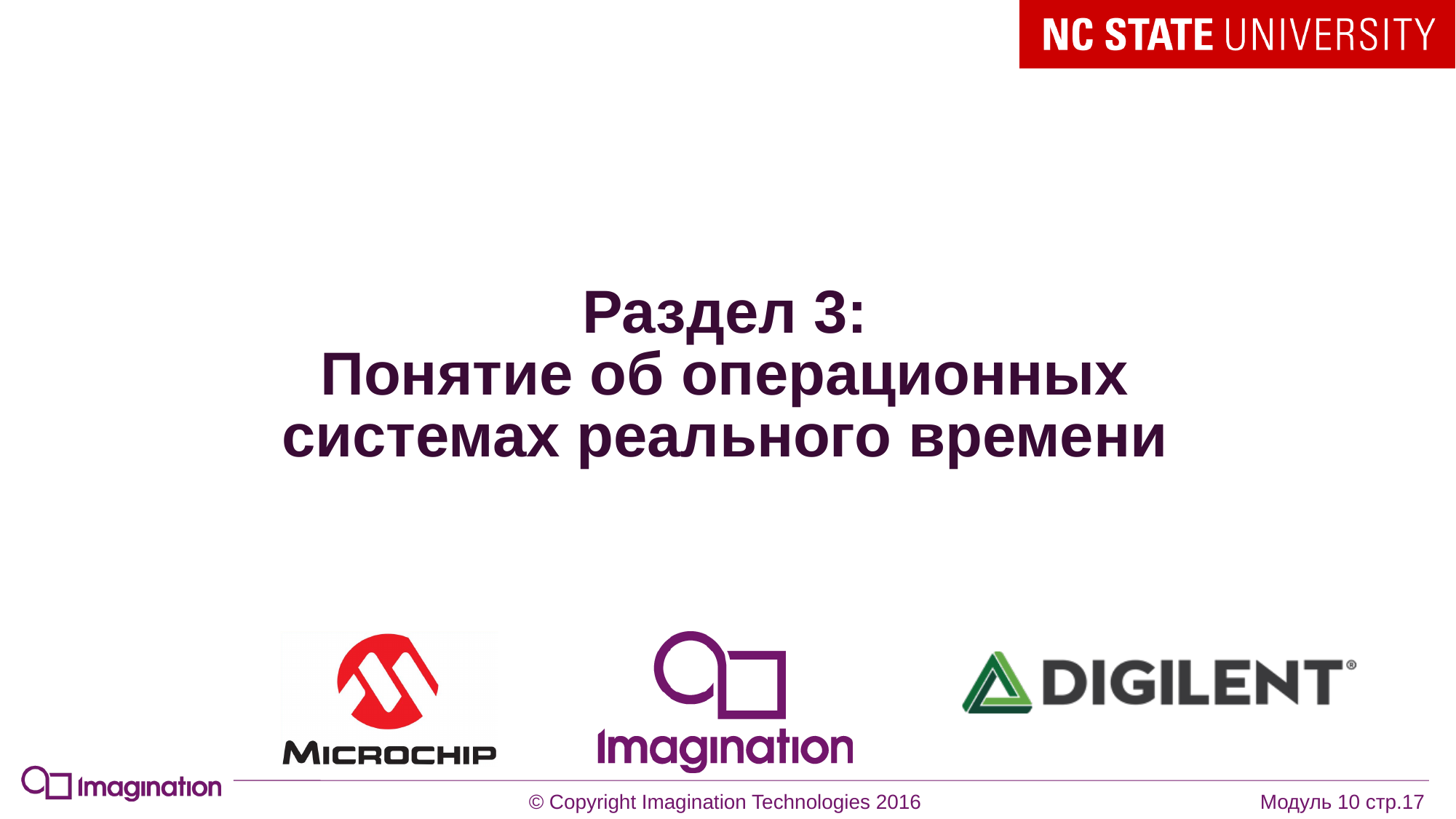

# Раздел 3: Понятие об операционных системах реального времени